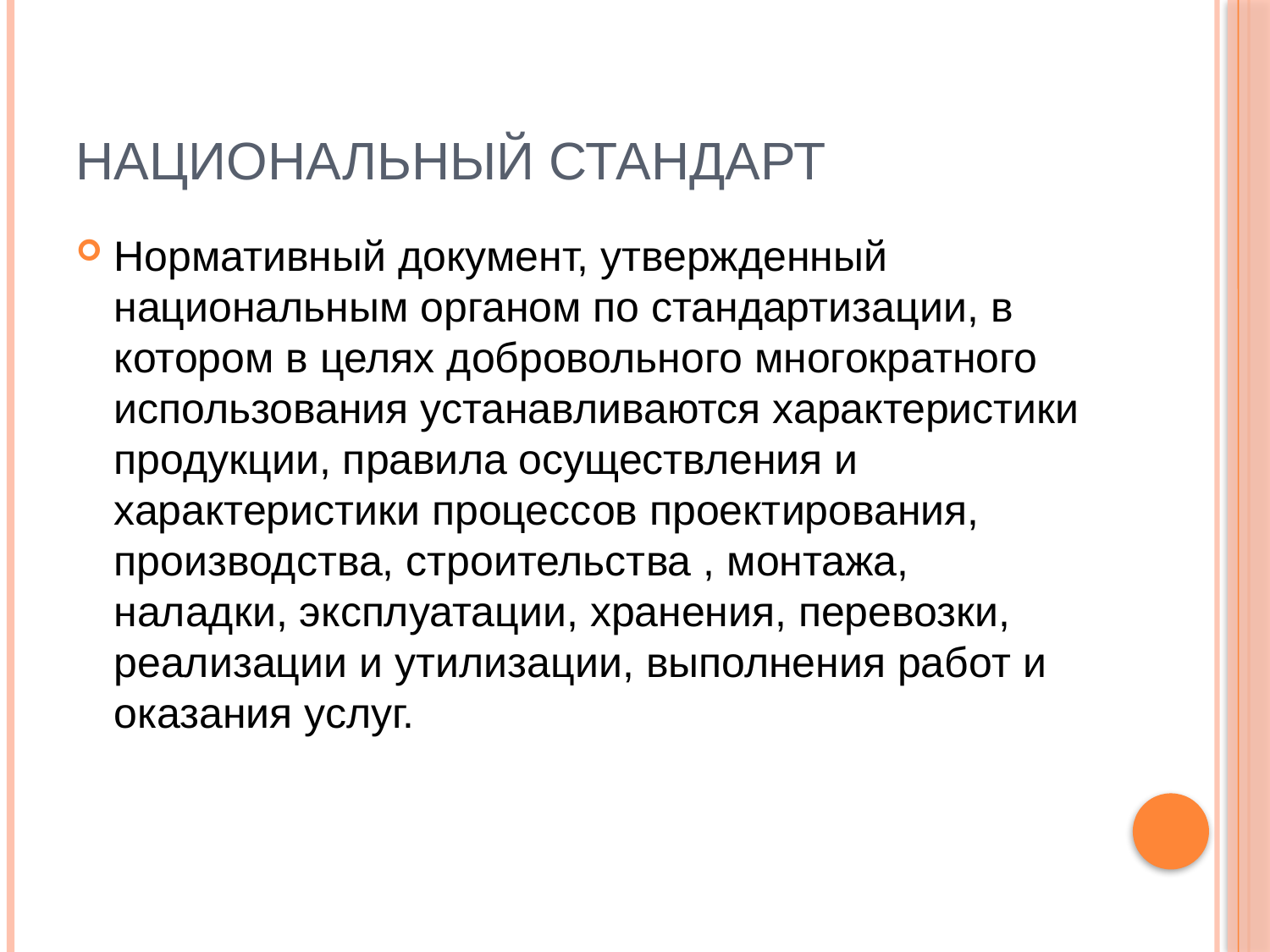

# Национальный стандарт
Нормативный документ, утвержденный национальным органом по стандартизации, в котором в целях добровольного многократного использования устанавливаются характеристики продукции, правила осуществления и характеристики процессов проектирования, производства, строительства , монтажа, наладки, эксплуатации, хранения, перевозки, реализации и утилизации, выполнения работ и оказания услуг.